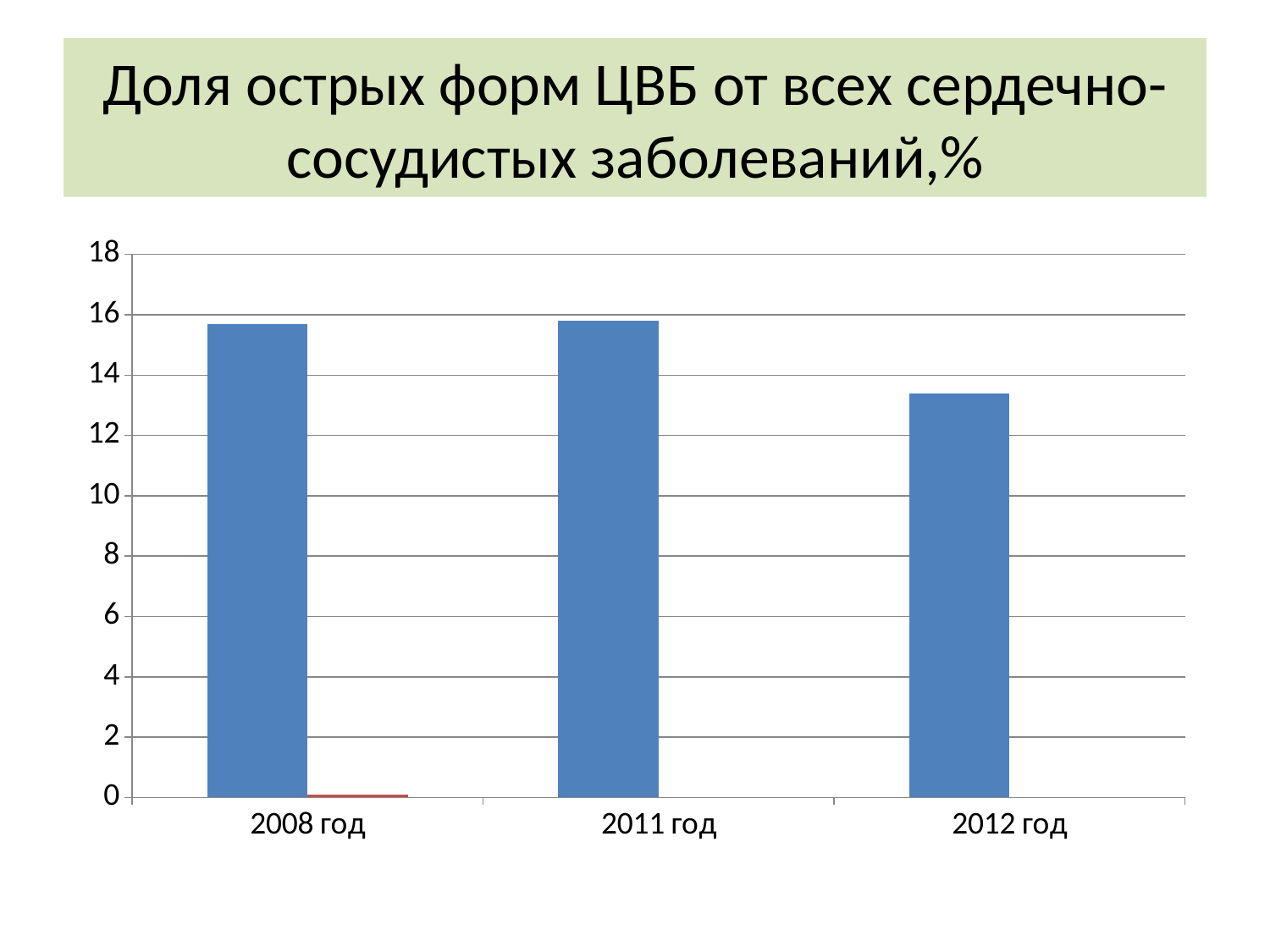

# Доля острых форм ЦВБ от всех сердечно-сосудистых заболеваний,%

### Chart

| Category | Ряд 1 | Ряд 2 |
|---|---|---|
| 2008 год | 15.7 | 0.1 |
| 2011 год | 15.8 | None |
| 2012 год | 13.4 | None |